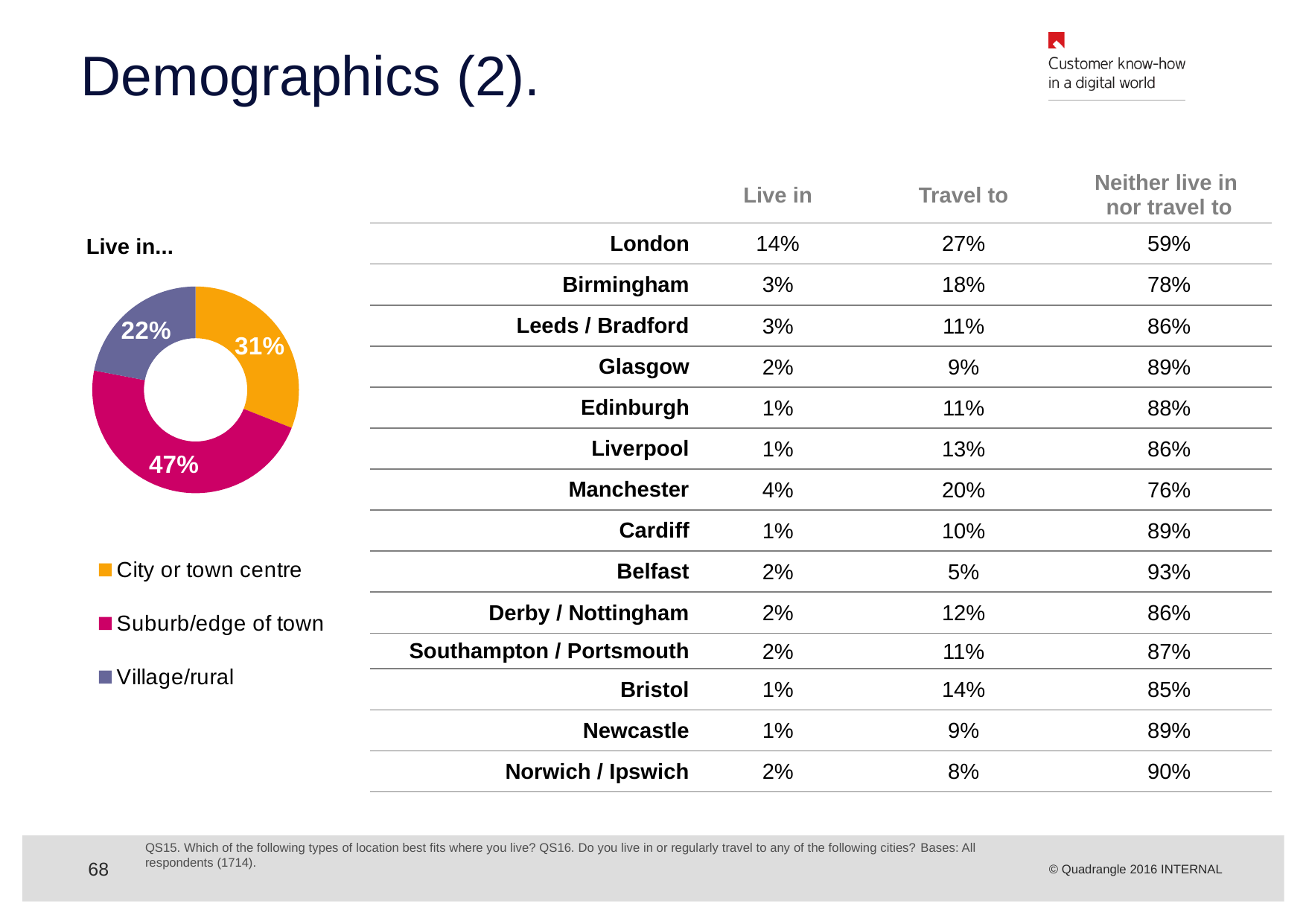

Demographics (2).
|  | Live in | Travel to | Neither live in nor travel to |
| --- | --- | --- | --- |
| London | 14% | 27% | 59% |
| Birmingham | 3% | 18% | 78% |
| Leeds / Bradford | 3% | 11% | 86% |
| Glasgow | 2% | 9% | 89% |
| Edinburgh | 1% | 11% | 88% |
| Liverpool | 1% | 13% | 86% |
| Manchester | 4% | 20% | 76% |
| Cardiff | 1% | 10% | 89% |
| Belfast | 2% | 5% | 93% |
| Derby / Nottingham | 2% | 12% | 86% |
| Southampton / Portsmouth | 2% | 11% | 87% |
| Bristol | 1% | 14% | 85% |
| Newcastle | 1% | 9% | 89% |
| Norwich / Ipswich | 2% | 8% | 90% |
Live in...

### Chart

| Category | Column1 |
|---|---|
| City or town centre | 0.3100000000000008 |
| Suburb/edge of town | 0.4700000000000001 |
| Village/rural | 0.22 |
QS15. Which of the following types of location best fits where you live? QS16. Do you live in or regularly travel to any of the following cities? Bases: All respondents (1714).